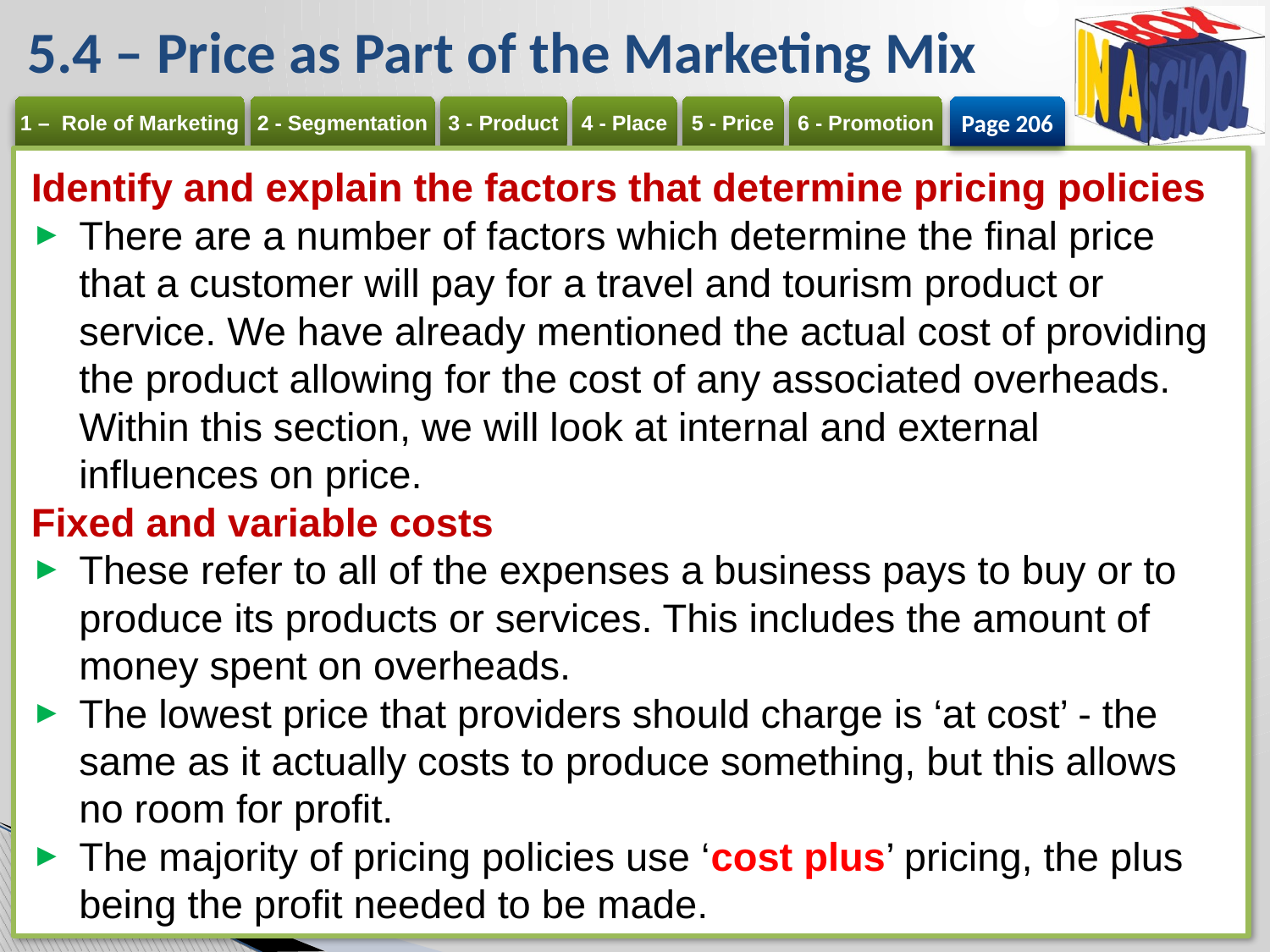

# 5.4 – Price as Part of the Marketing Mix
Page 206
Identify and explain the factors that determine pricing policies
There are a number of factors which determine the final price that a customer will pay for a travel and tourism product or service. We have already mentioned the actual cost of providing the product allowing for the cost of any associated overheads. Within this section, we will look at internal and external influences on price.
Fixed and variable costs
These refer to all of the expenses a business pays to buy or to produce its products or services. This includes the amount of money spent on overheads.
The lowest price that providers should charge is ‘at cost’ - the same as it actually costs to produce something, but this allows no room for profit.
The majority of pricing policies use ‘cost plus’ pricing, the plus being the profit needed to be made.